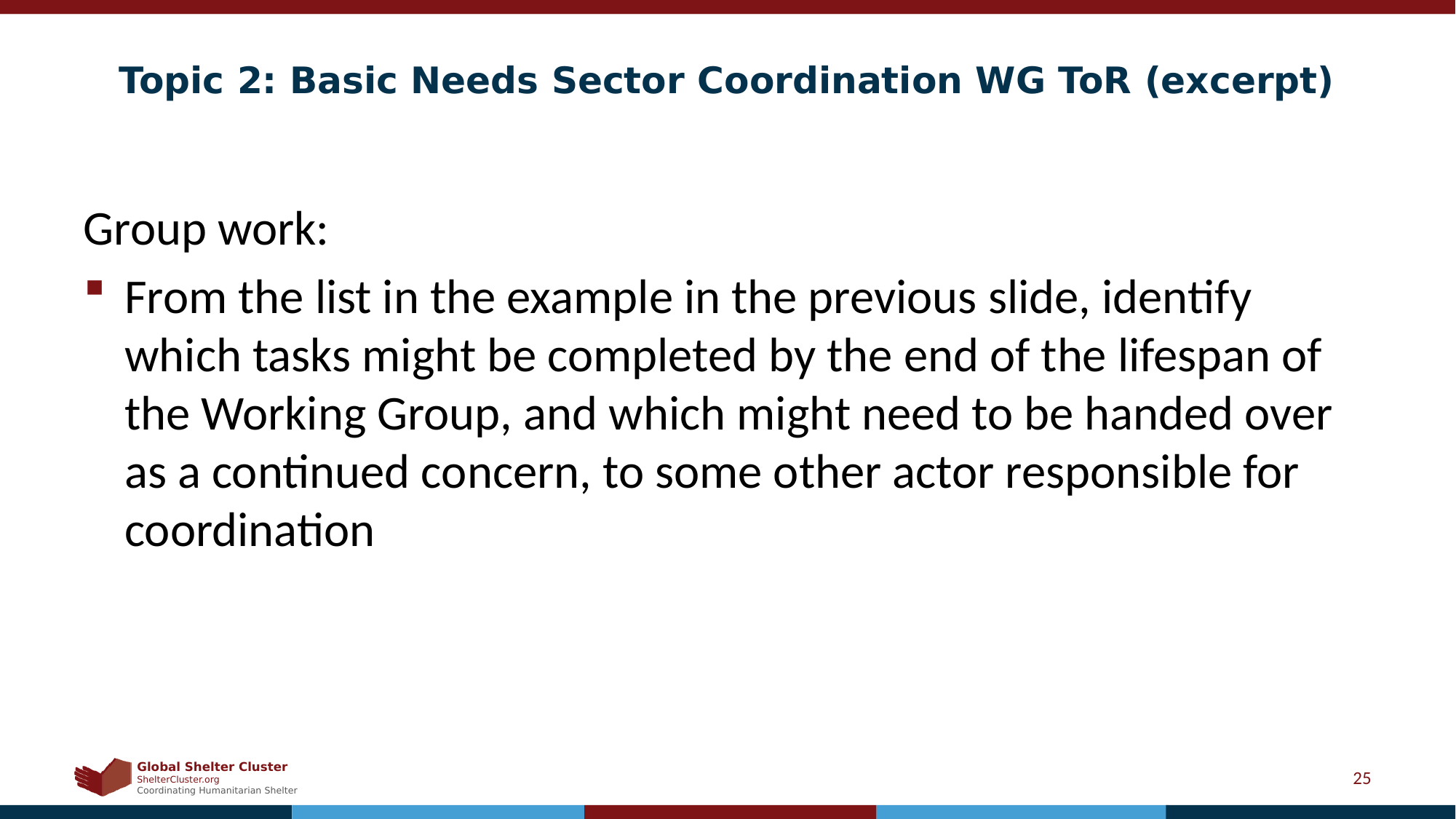

# Topic 2: Basic Needs Sector Coordination WG ToR (excerpt)
Group work:
From the list in the example in the previous slide, identify which tasks might be completed by the end of the lifespan of the Working Group, and which might need to be handed over as a continued concern, to some other actor responsible for coordination
25